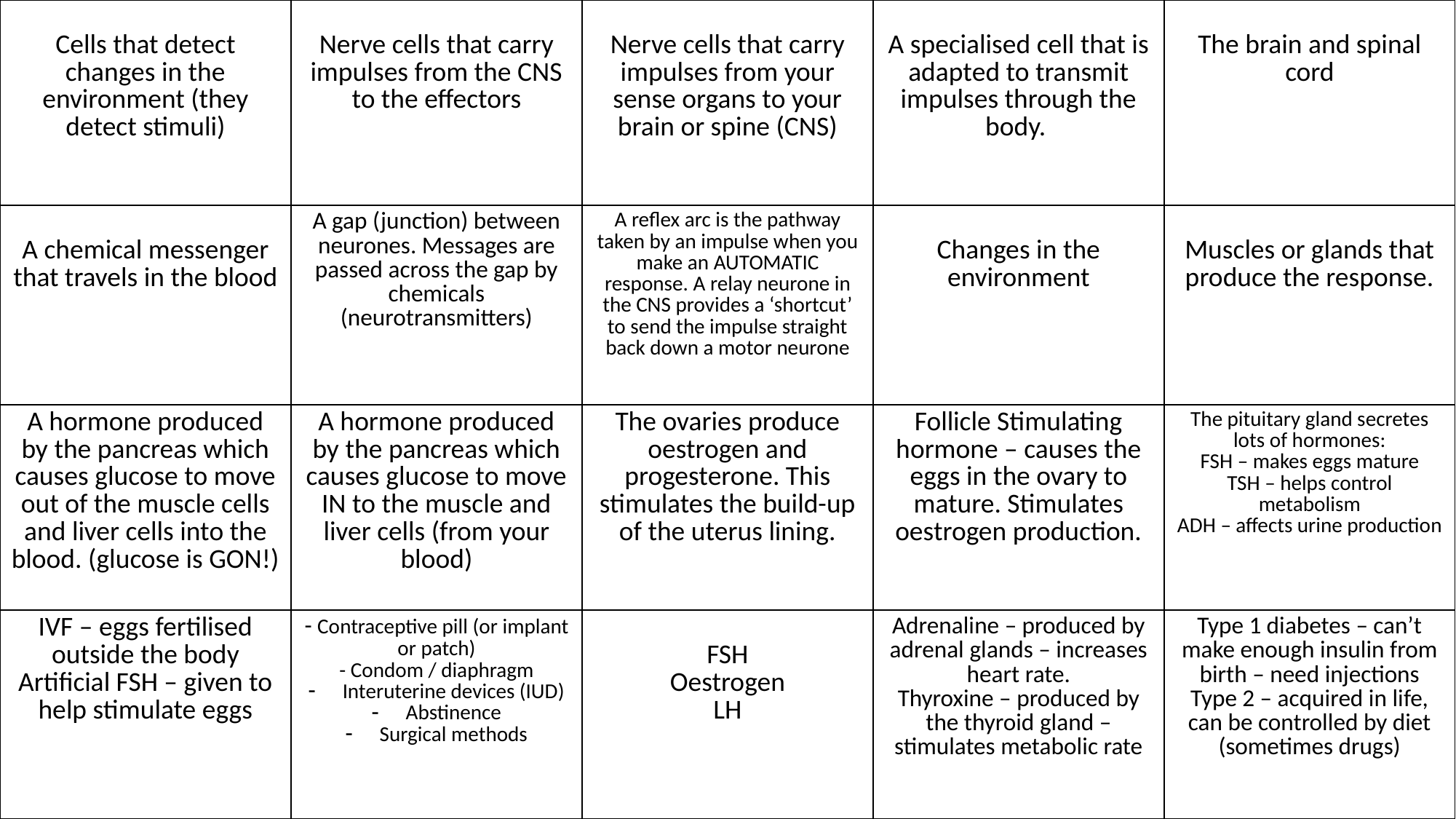

| Cells that detect changes in the environment (they detect stimuli) | Nerve cells that carry impulses from the CNS to the effectors | Nerve cells that carry impulses from your sense organs to your brain or spine (CNS) | A specialised cell that is adapted to transmit impulses through the body. | The brain and spinal cord |
| --- | --- | --- | --- | --- |
| A chemical messenger that travels in the blood | A gap (junction) between neurones. Messages are passed across the gap by chemicals (neurotransmitters) | A reflex arc is the pathway taken by an impulse when you make an AUTOMATIC response. A relay neurone in the CNS provides a ‘shortcut’ to send the impulse straight back down a motor neurone | Changes in the environment | Muscles or glands that produce the response. |
| A hormone produced by the pancreas which causes glucose to move out of the muscle cells and liver cells into the blood. (glucose is GON!) | A hormone produced by the pancreas which causes glucose to move IN to the muscle and liver cells (from your blood) | The ovaries produce oestrogen and progesterone. This stimulates the build-up of the uterus lining. | Follicle Stimulating hormone – causes the eggs in the ovary to mature. Stimulates oestrogen production. | The pituitary gland secretes lots of hormones: FSH – makes eggs mature TSH – helps control metabolism ADH – affects urine production |
| IVF – eggs fertilised outside the body Artificial FSH – given to help stimulate eggs | - Contraceptive pill (or implant or patch) - Condom / diaphragm Interuterine devices (IUD) Abstinence Surgical methods | FSH Oestrogen LH | Adrenaline – produced by adrenal glands – increases heart rate. Thyroxine – produced by the thyroid gland – stimulates metabolic rate | Type 1 diabetes – can’t make enough insulin from birth – need injections Type 2 – acquired in life, can be controlled by diet (sometimes drugs) |